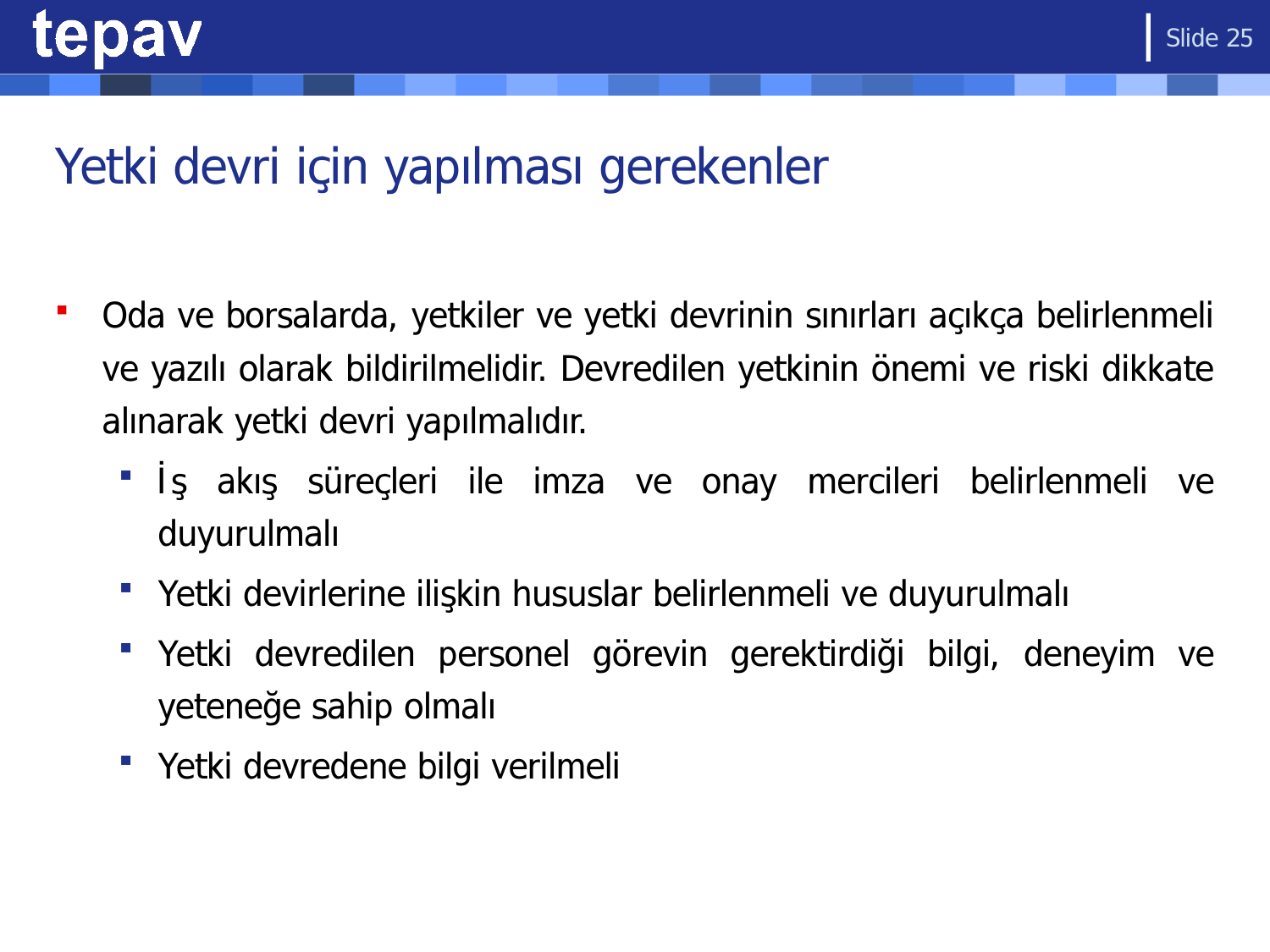

Slide 25
# Yetki devri için yapılması gerekenler

Oda ve borsalarda, yetkiler ve yetki devrinin sınırları açıkça belirlenmeli ve yazılı olarak bildirilmelidir. Devredilen yetkinin önemi ve riski dikkate alınarak yetki devri yapılmalıdır.
İş akış süreçleri ile imza ve onay mercileri belirlenmeli ve duyurulmalı
Yetki devirlerine ilişkin hususlar belirlenmeli ve duyurulmalı
Yetki devredilen personel görevin gerektirdiği bilgi, deneyim ve yeteneğe sahip olmalı
Yetki devredene bilgi verilmeli